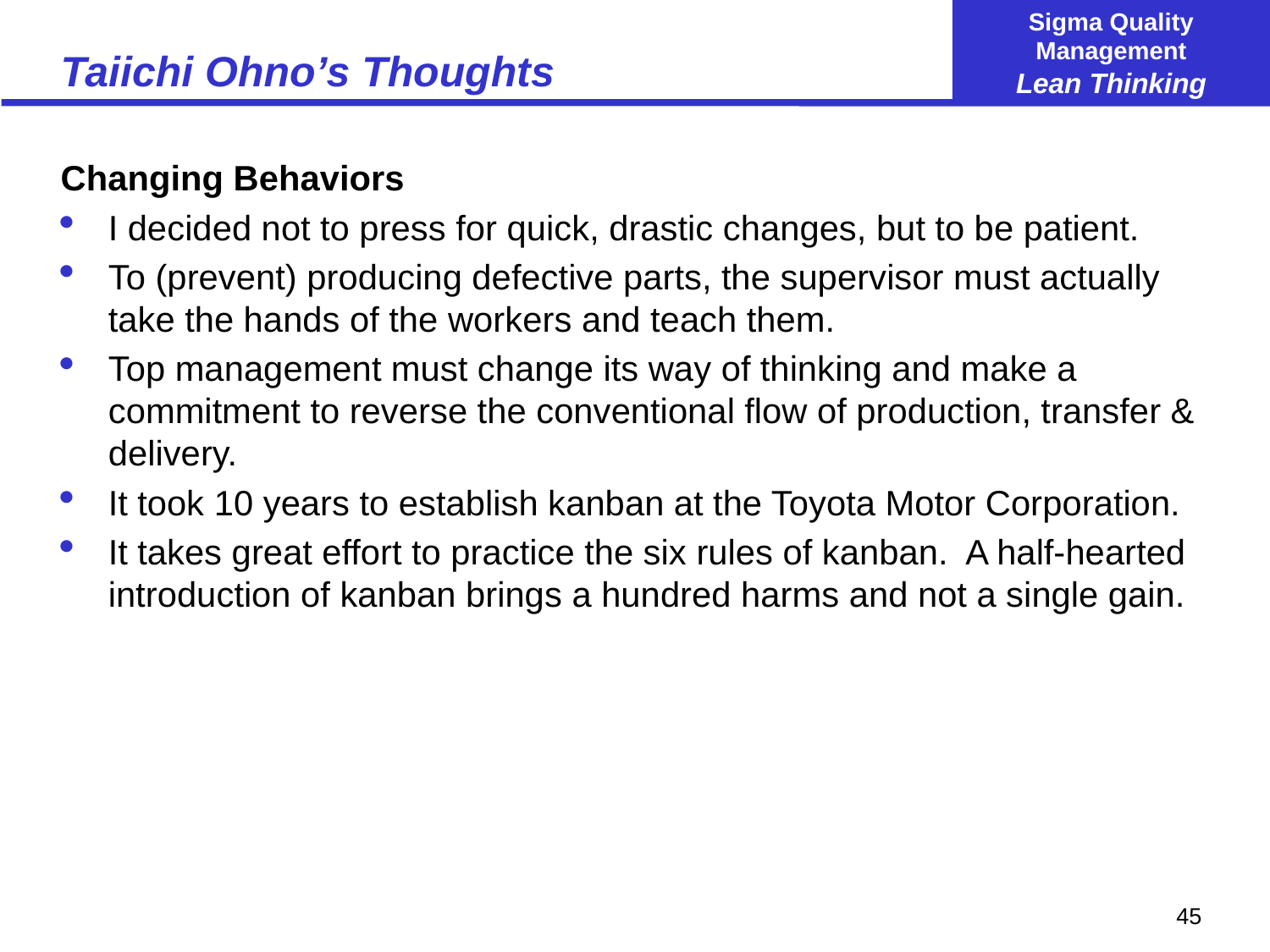

# Taiichi Ohno’s Thoughts
Changing Behaviors
I decided not to press for quick, drastic changes, but to be patient.
To (prevent) producing defective parts, the supervisor must actually take the hands of the workers and teach them.
Top management must change its way of thinking and make a commitment to reverse the conventional flow of production, transfer & delivery.
It took 10 years to establish kanban at the Toyota Motor Corporation.
It takes great effort to practice the six rules of kanban.  A half-hearted introduction of kanban brings a hundred harms and not a single gain.